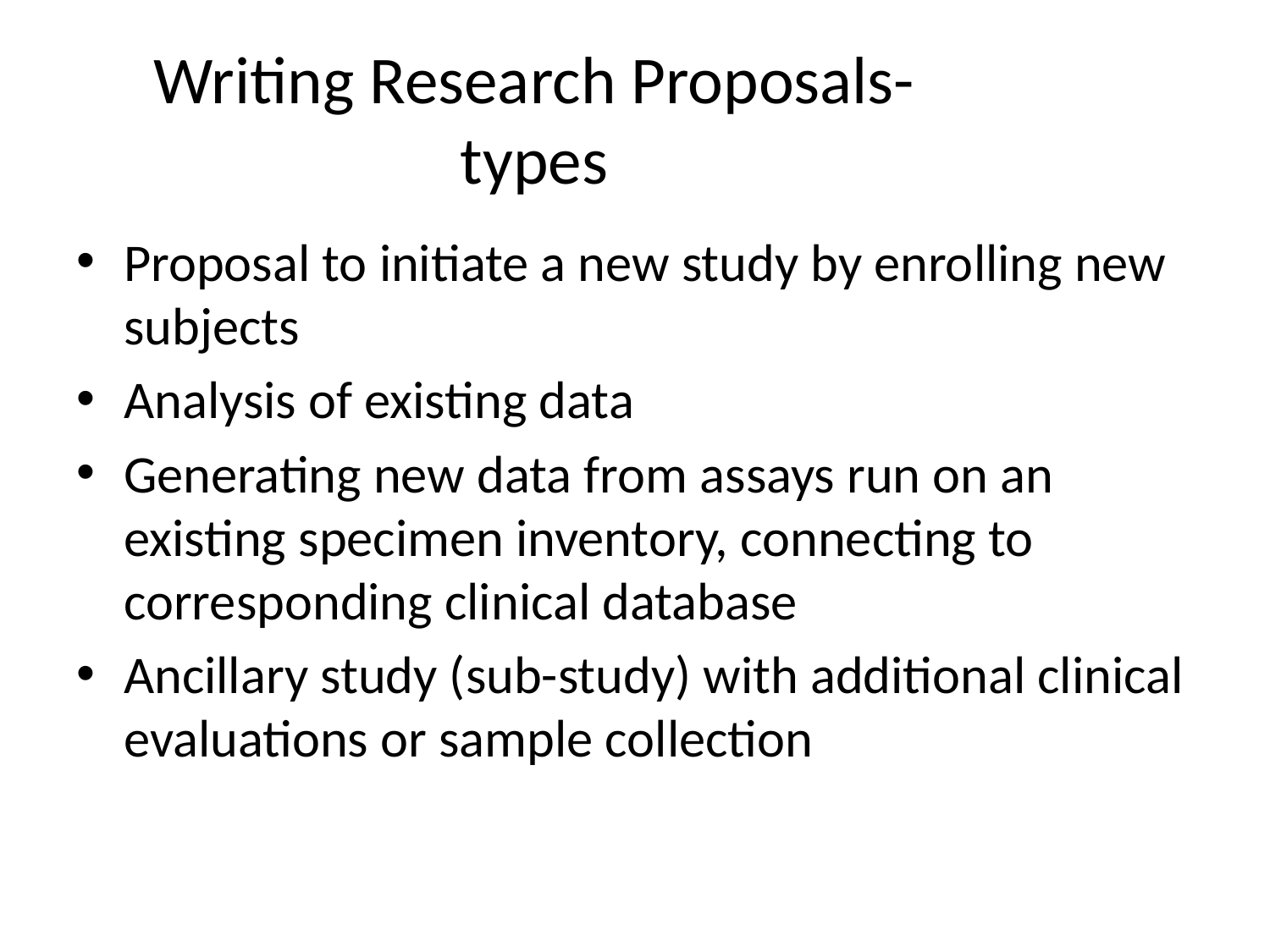

# Writing Research Proposals- types
Proposal to initiate a new study by enrolling new subjects
Analysis of existing data
Generating new data from assays run on an existing specimen inventory, connecting to corresponding clinical database
Ancillary study (sub-study) with additional clinical evaluations or sample collection